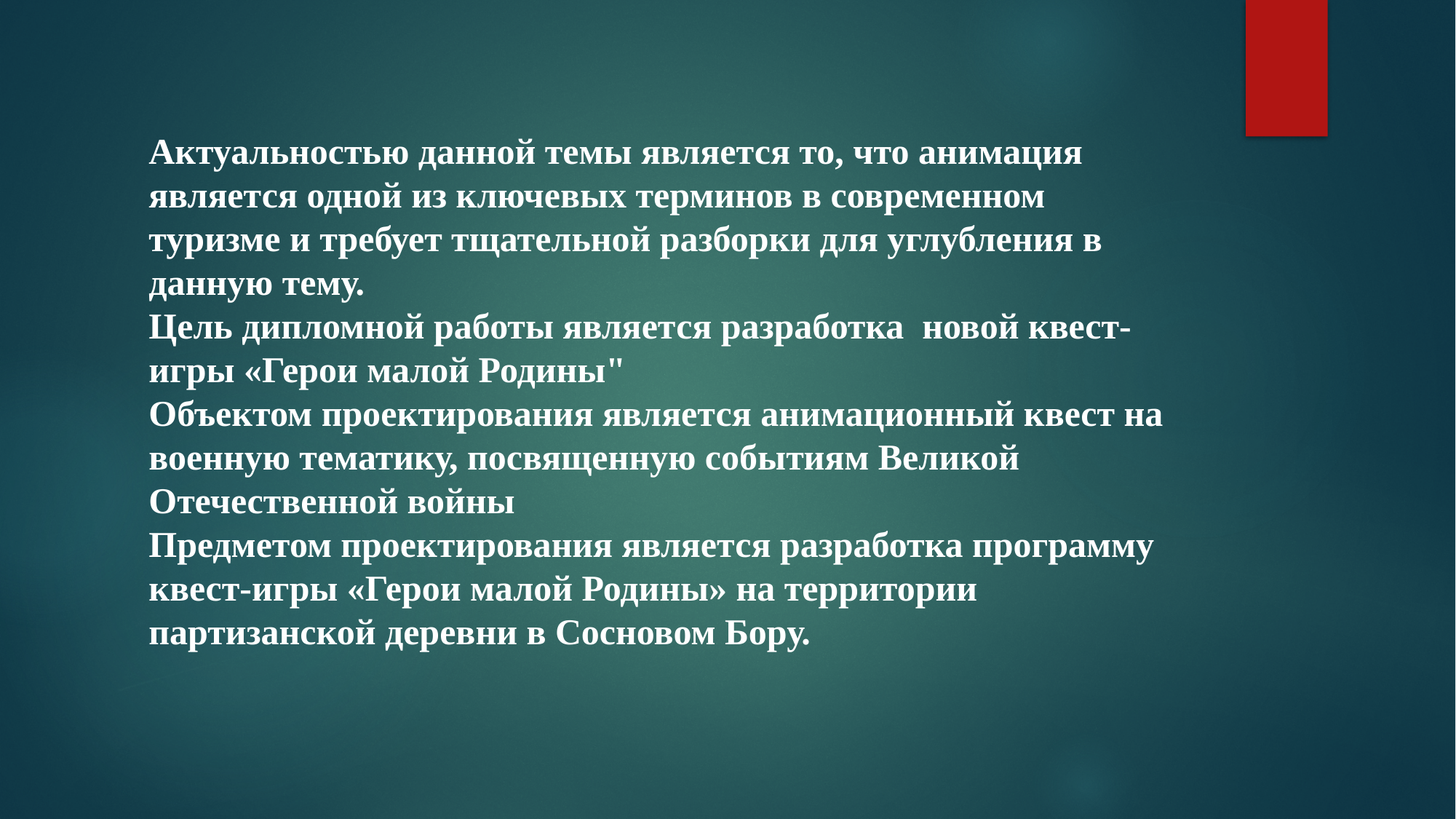

# Актуальностью данной темы является то, что анимация является одной из ключевых терминов в современном туризме и требует тщательной разборки для углубления в данную тему. Цель дипломной работы является разработка  новой квест-игры «Герои малой Родины" Объектом проектирования является анимационный квест на военную тематику, посвященную событиям Великой Отечественной войны Предметом проектирования является разработка программу квест-игры «Герои малой Родины» на территории партизанской деревни в Сосновом Бору.